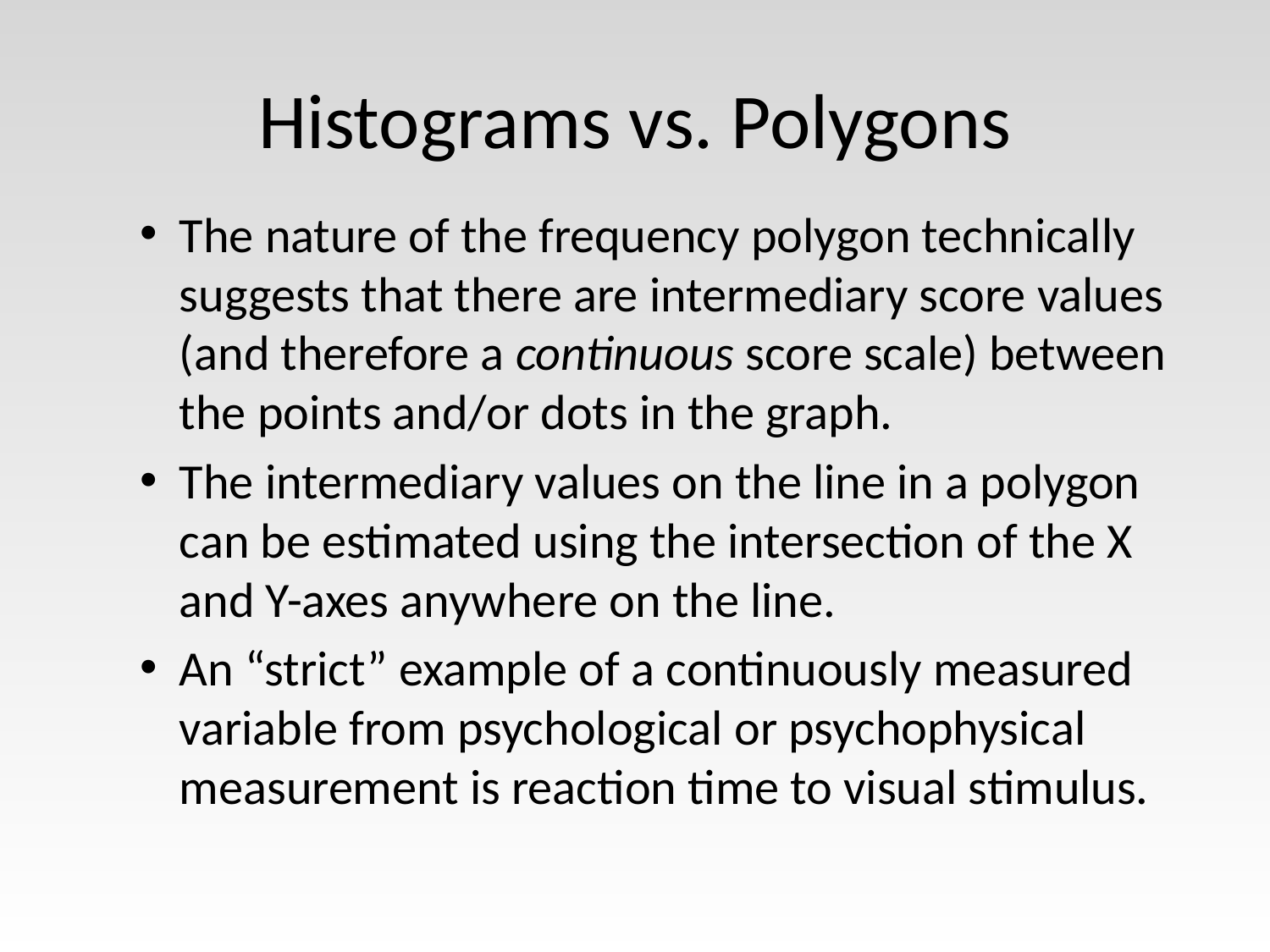

# Histograms vs. Polygons
The nature of the frequency polygon technically suggests that there are intermediary score values (and therefore a continuous score scale) between the points and/or dots in the graph.
The intermediary values on the line in a polygon can be estimated using the intersection of the X and Y-axes anywhere on the line.
An “strict” example of a continuously measured variable from psychological or psychophysical measurement is reaction time to visual stimulus.